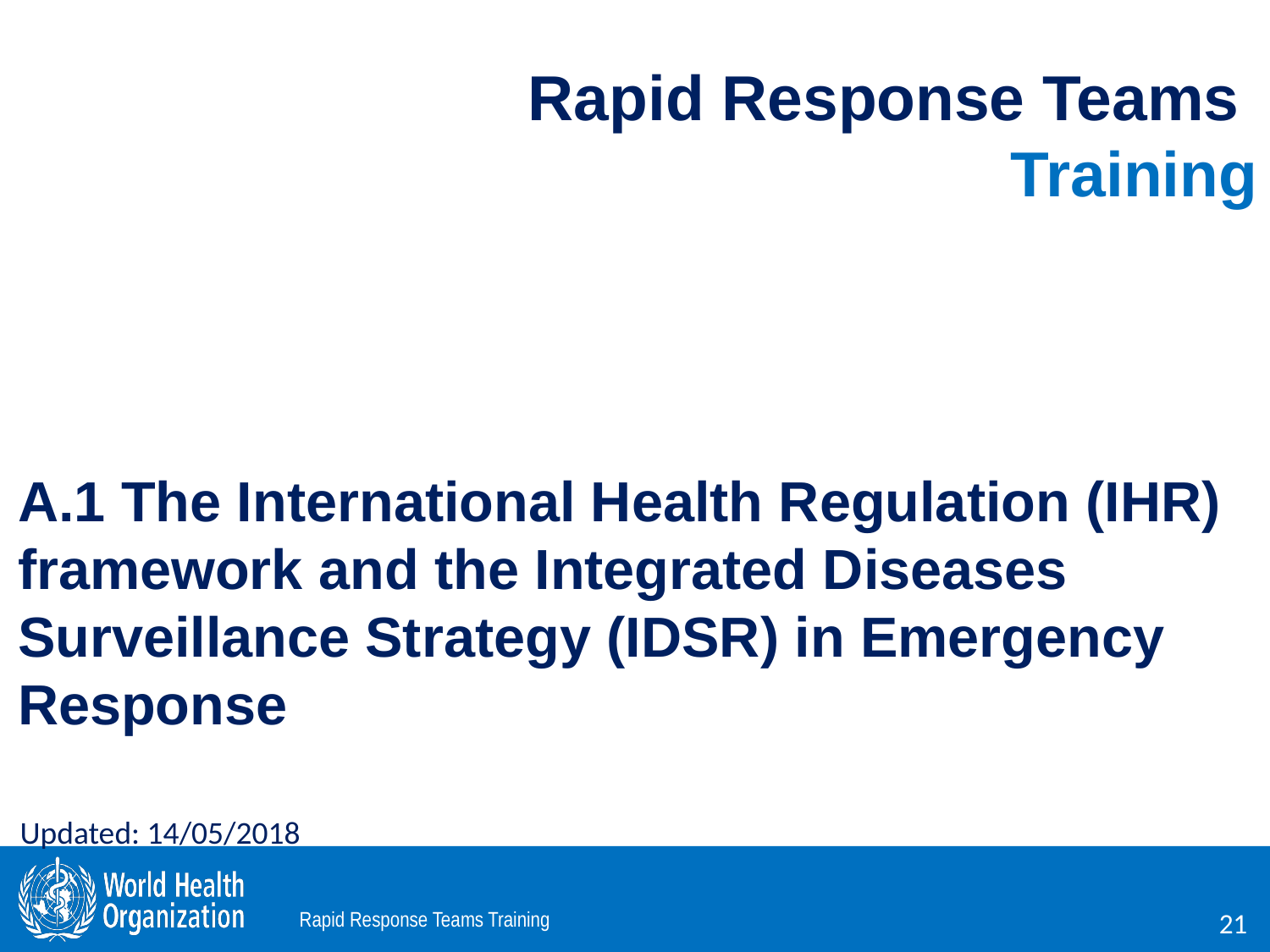

Rapid Response Teams
Training
A.1 The International Health Regulation (IHR) framework and the Integrated Diseases Surveillance Strategy (IDSR) in Emergency Response

Updated: 14/05/2018